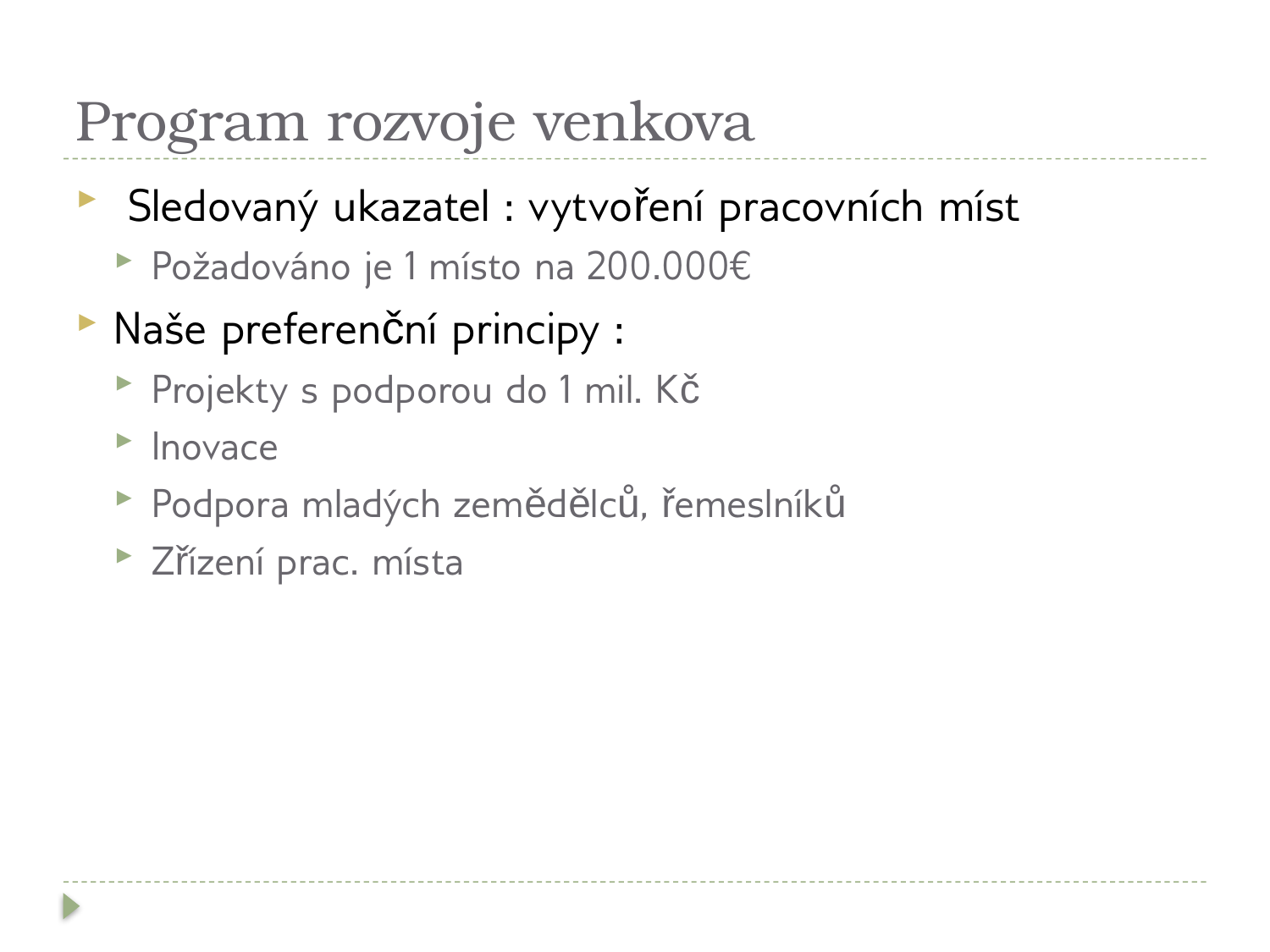

# Program rozvoje venkova
 Sledovaný ukazatel : vytvoření pracovních míst
Požadováno je 1 místo na 200.000€
Naše preferenční principy :
Projekty s podporou do 1 mil. Kč
Inovace
Podpora mladých zemědělců, řemeslníků
Zřízení prac. místa